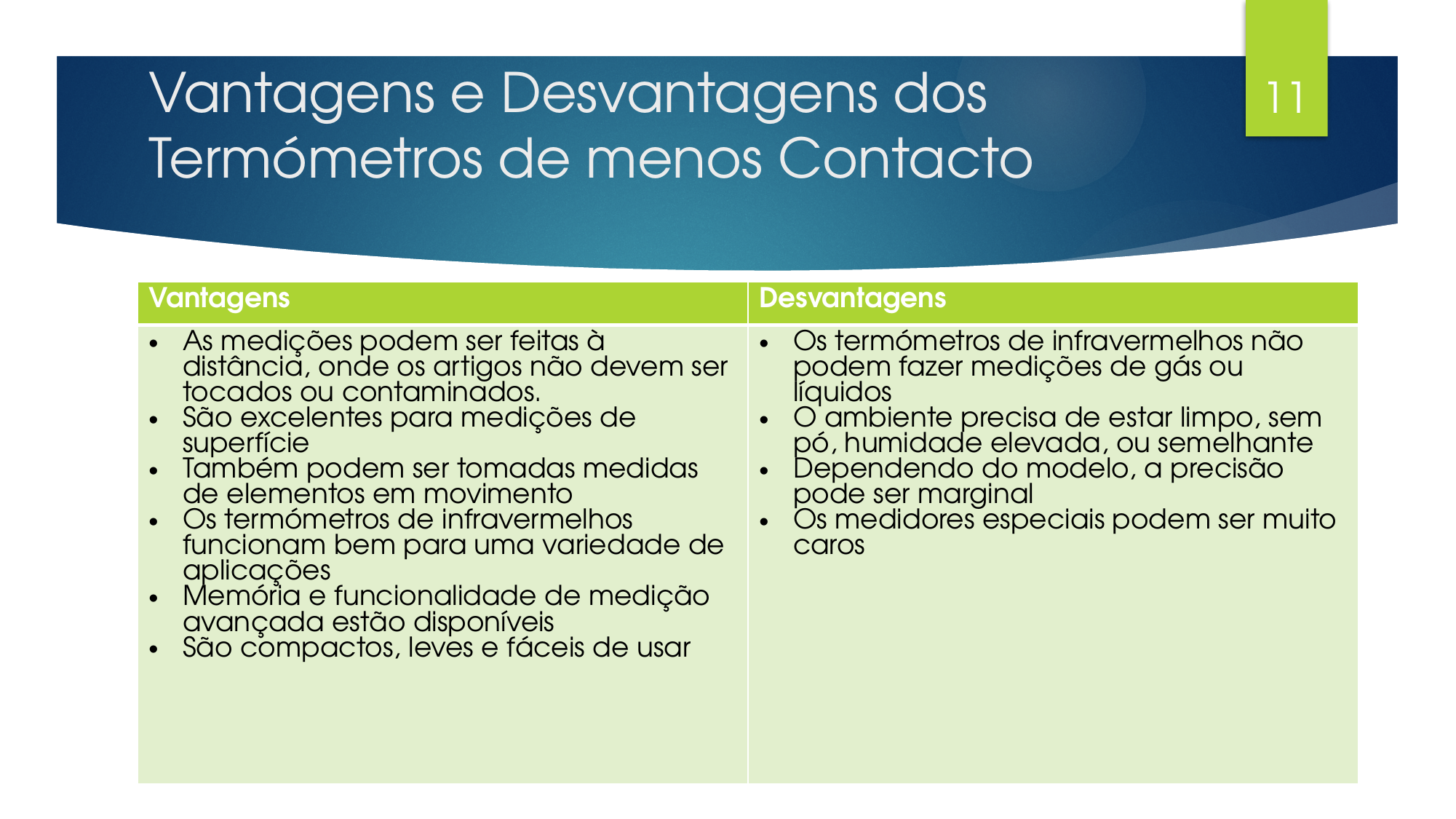

11
# Vantagens e Desvantagens dos Termómetros de menos Contacto
| Vantagens | Desvantagens |
| --- | --- |
| As medições podem ser feitas à distância, onde os artigos não devem ser tocados ou contaminados. São excelentes para medições de superfície Também podem ser tomadas medidas de elementos em movimento Os termómetros de infravermelhos funcionam bem para uma variedade de aplicações Memória e funcionalidade de medição avançada estão disponíveis São compactos, leves e fáceis de usar | Os termómetros de infravermelhos não podem fazer medições de gás ou líquidos O ambiente precisa de estar limpo, sem pó, humidade elevada, ou semelhante Dependendo do modelo, a precisão pode ser marginal Os medidores especiais podem ser muito caros |